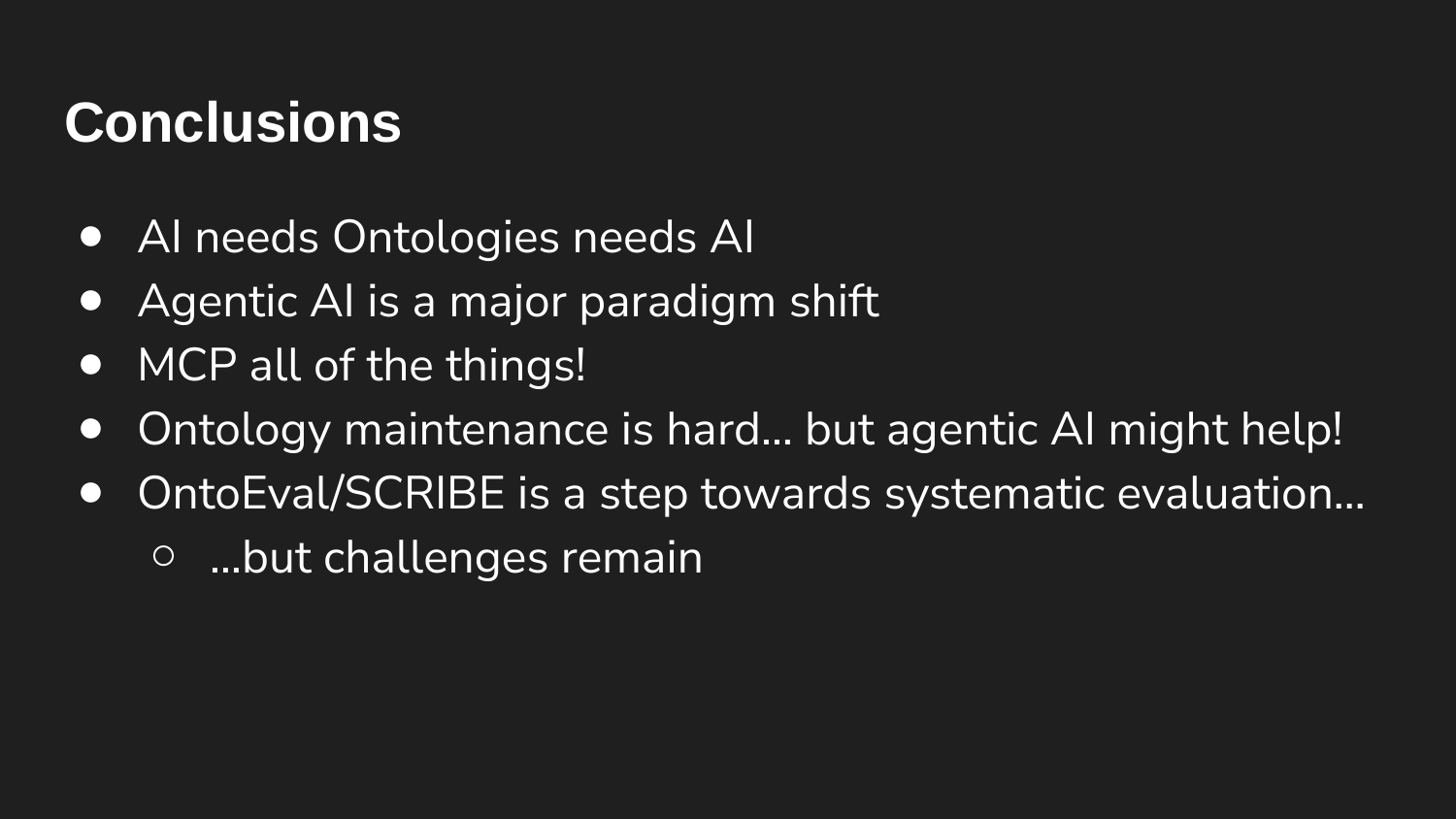

# Conclusions
AI needs Ontologies needs AI
Agentic AI is a major paradigm shift
MCP all of the things!
Ontology maintenance is hard… but agentic AI might help!
OntoEval/SCRIBE is a step towards systematic evaluation…
…but challenges remain